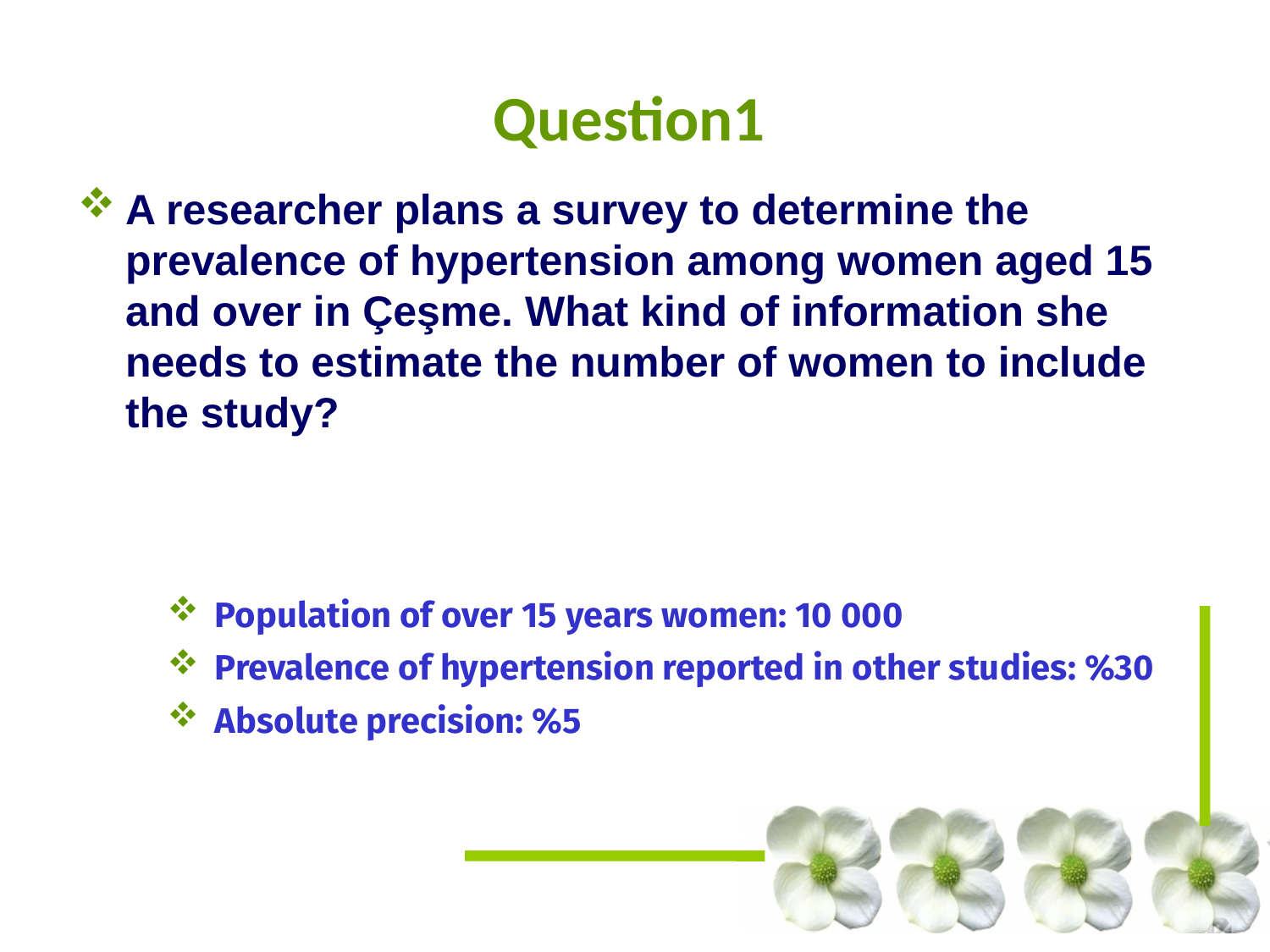

# Question1
A researcher plans a survey to determine the prevalence of hypertension among women aged 15 and over in Çeşme. What kind of information she needs to estimate the number of women to include the study?
Population of over 15 years women: 10 000
Prevalence of hypertension reported in other studies: %30
Absolute precision: %5